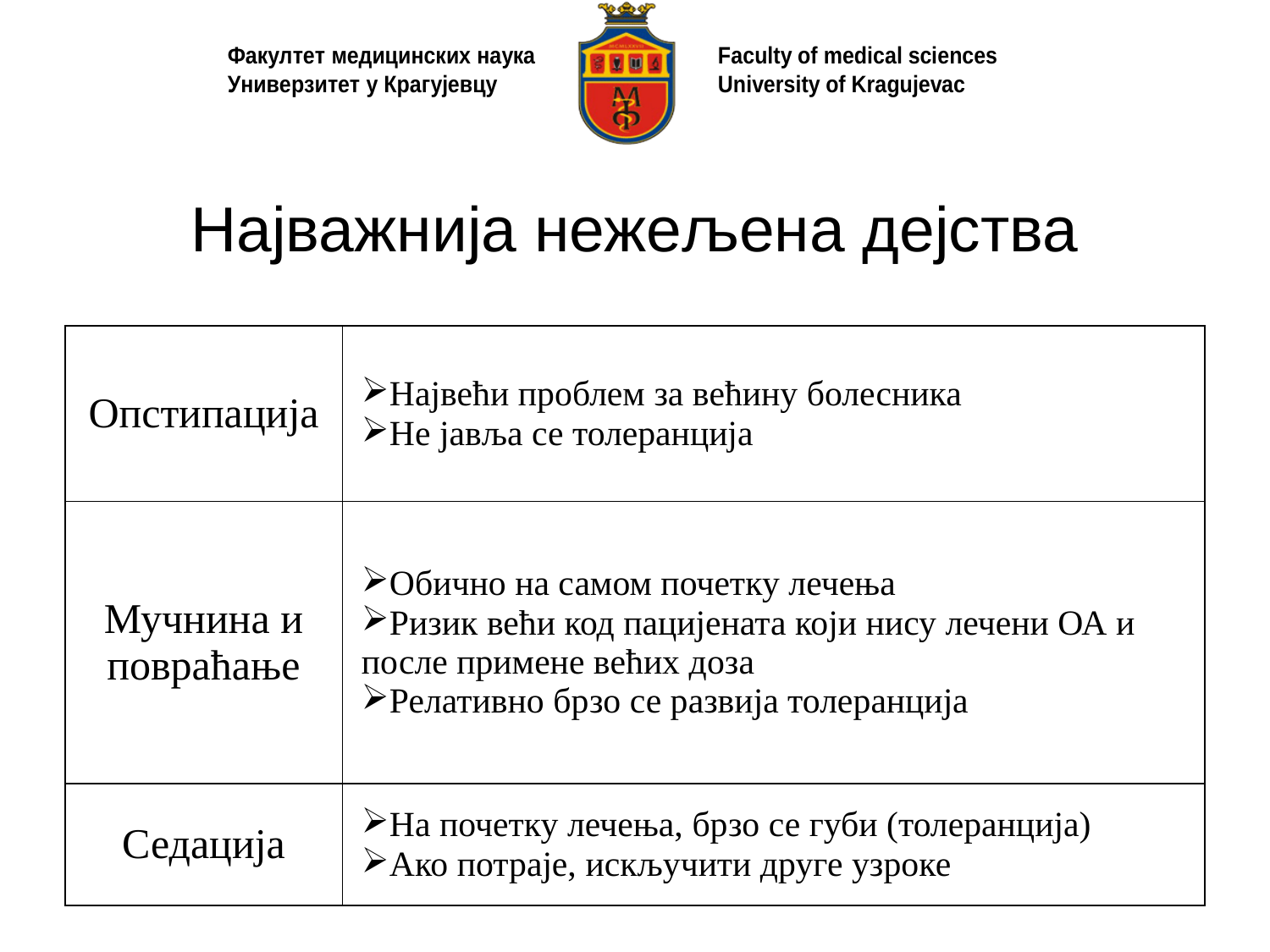

# Најважнија нежељена дејства
| Опстипација | Највећи проблем за већину болесника Не јавља се толеранција |
| --- | --- |
| Мучнина и повраћање | Обично на самом почетку лечења Ризик већи код пацијената који нису лечени ОА и после примене већих доза Релативно брзо се развија толеранција |
| Седација | На почетку лечења, брзо се губи (толеранција) Ако потраје, искључити друге узроке |